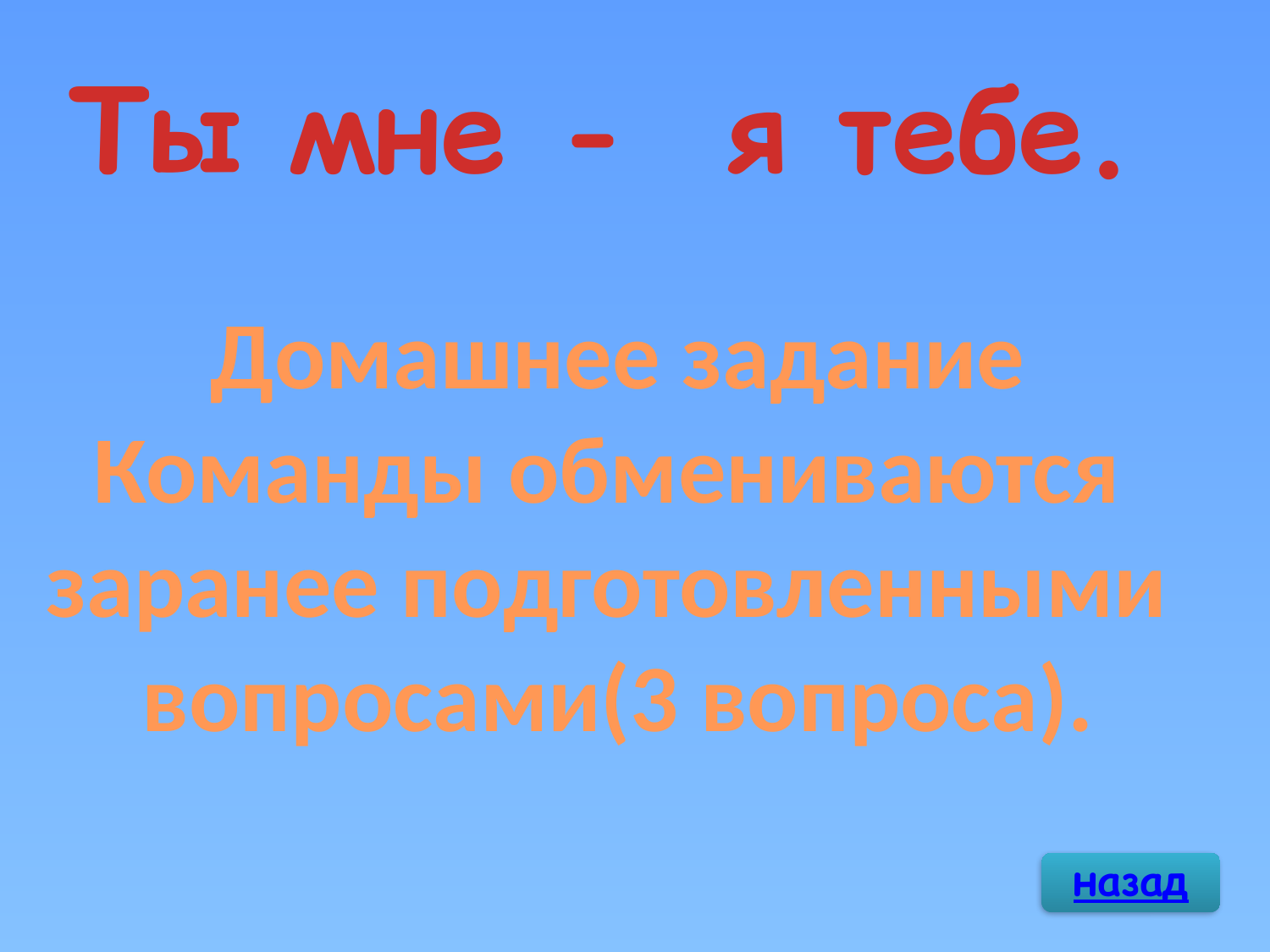

Ты мне -  я тебе.
Домашнее задание
Команды обмениваются
заранее подготовленными
вопросами(3 вопроса).
назад